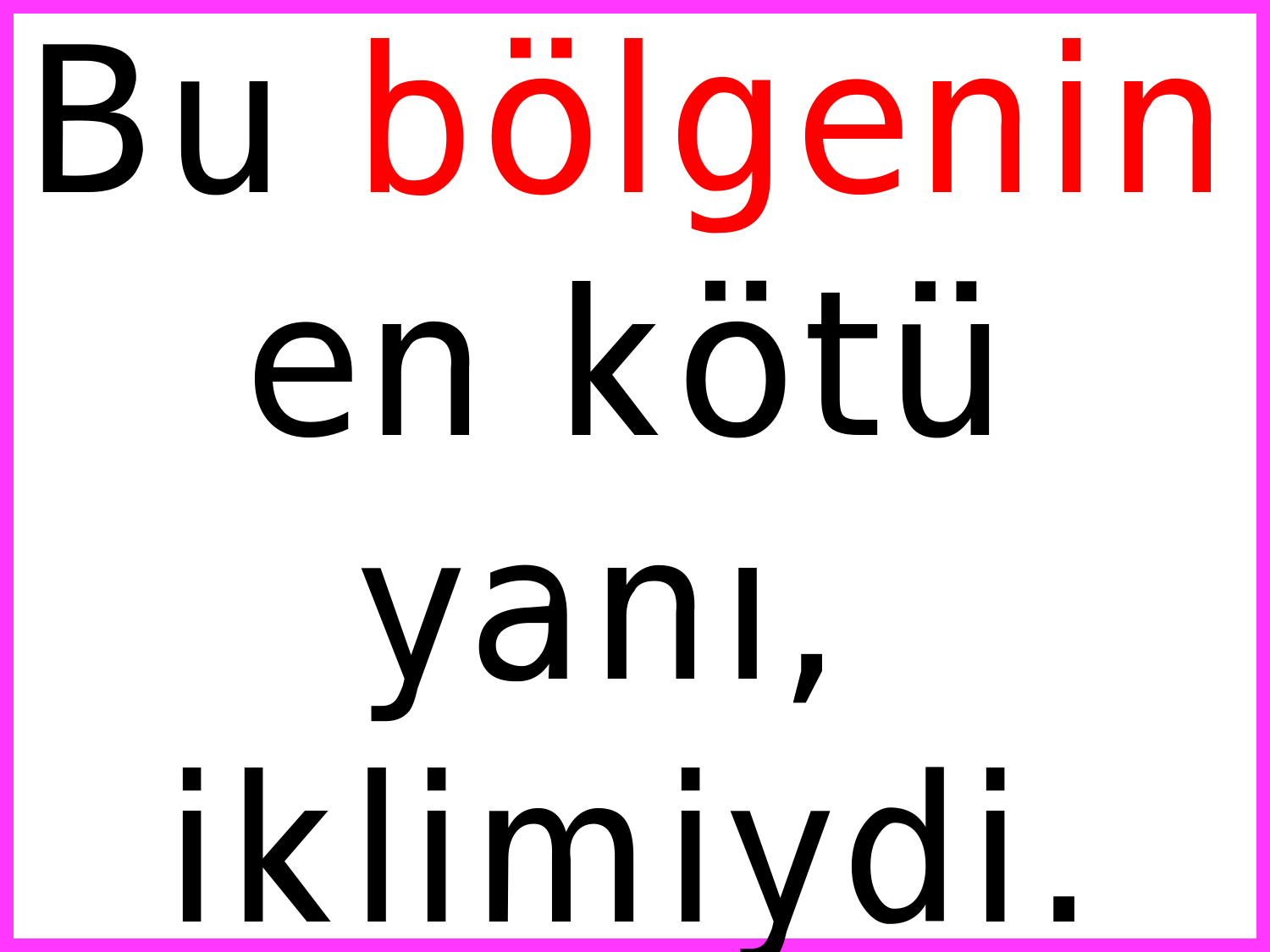

# Bu bölgenin en kötü yanı, iklimiydi.